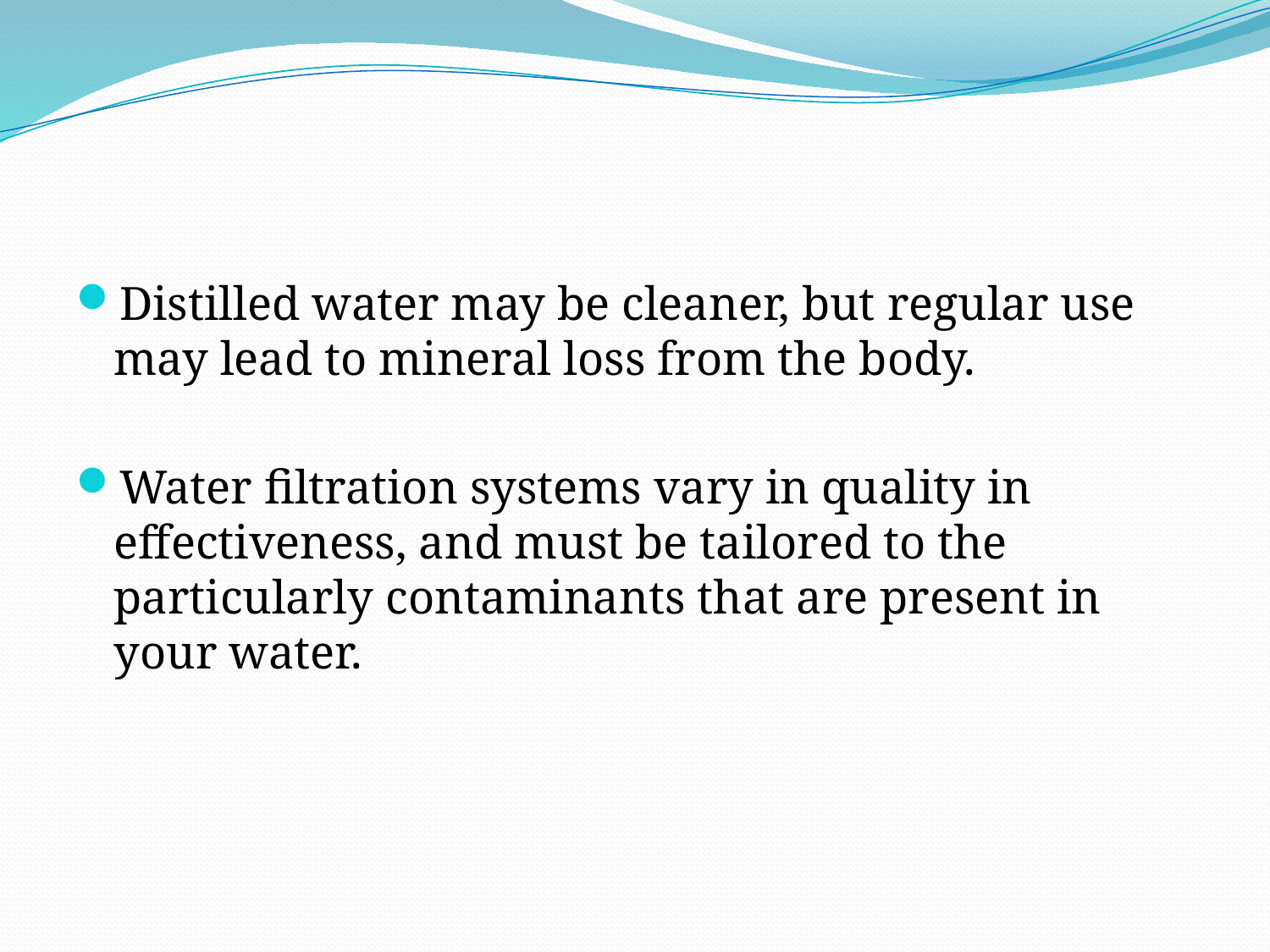

#
Distilled water may be cleaner, but regular use may lead to mineral loss from the body.

Water filtration systems vary in quality in effectiveness, and must be tailored to the particularly contaminants that are present in your water.